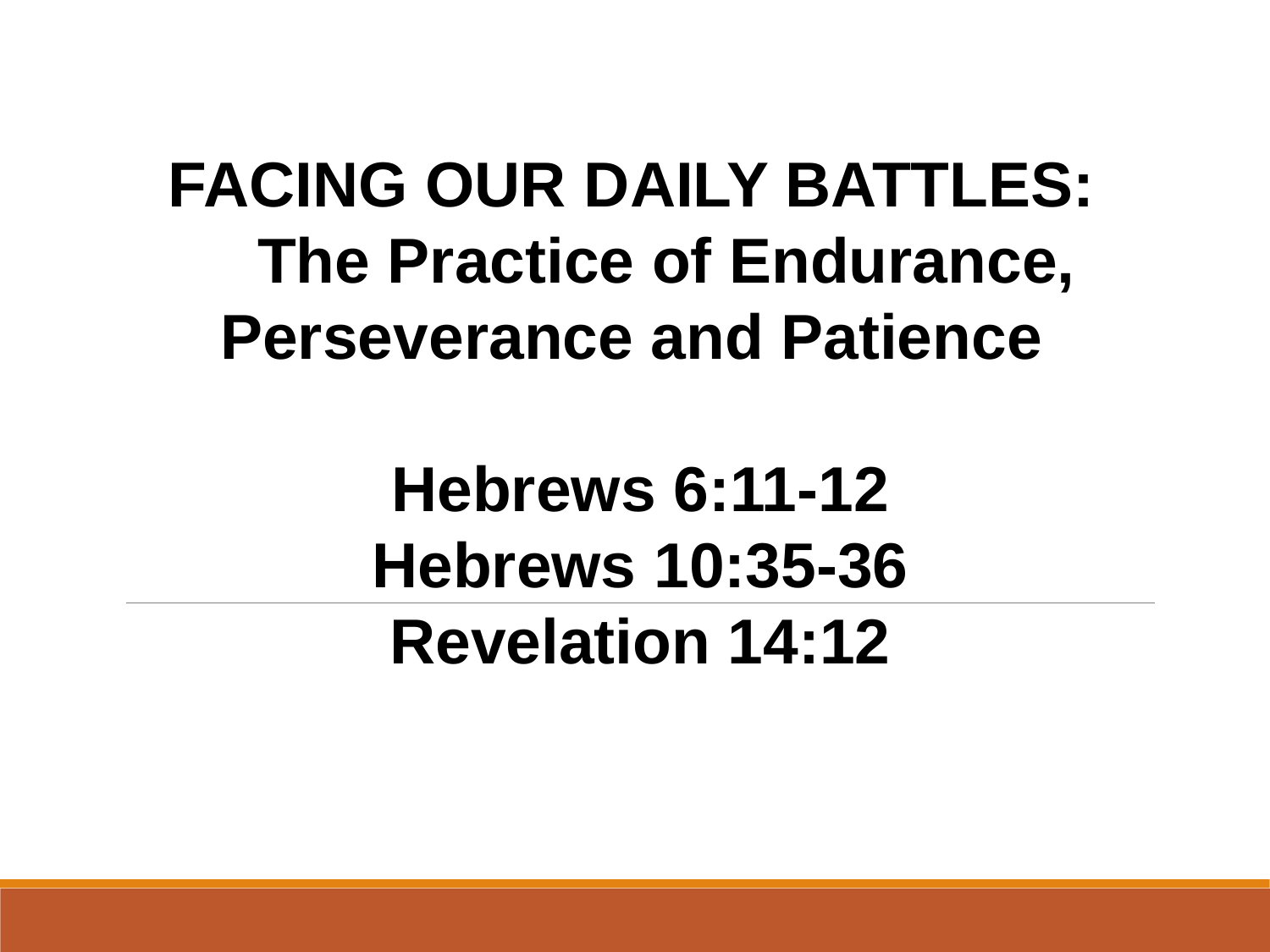

FACING OUR DAILY BATTLES:     The Practice of Endurance, Perseverance and Patience

Hebrews 6:11-12
Hebrews 10:35-36
Revelation 14:12